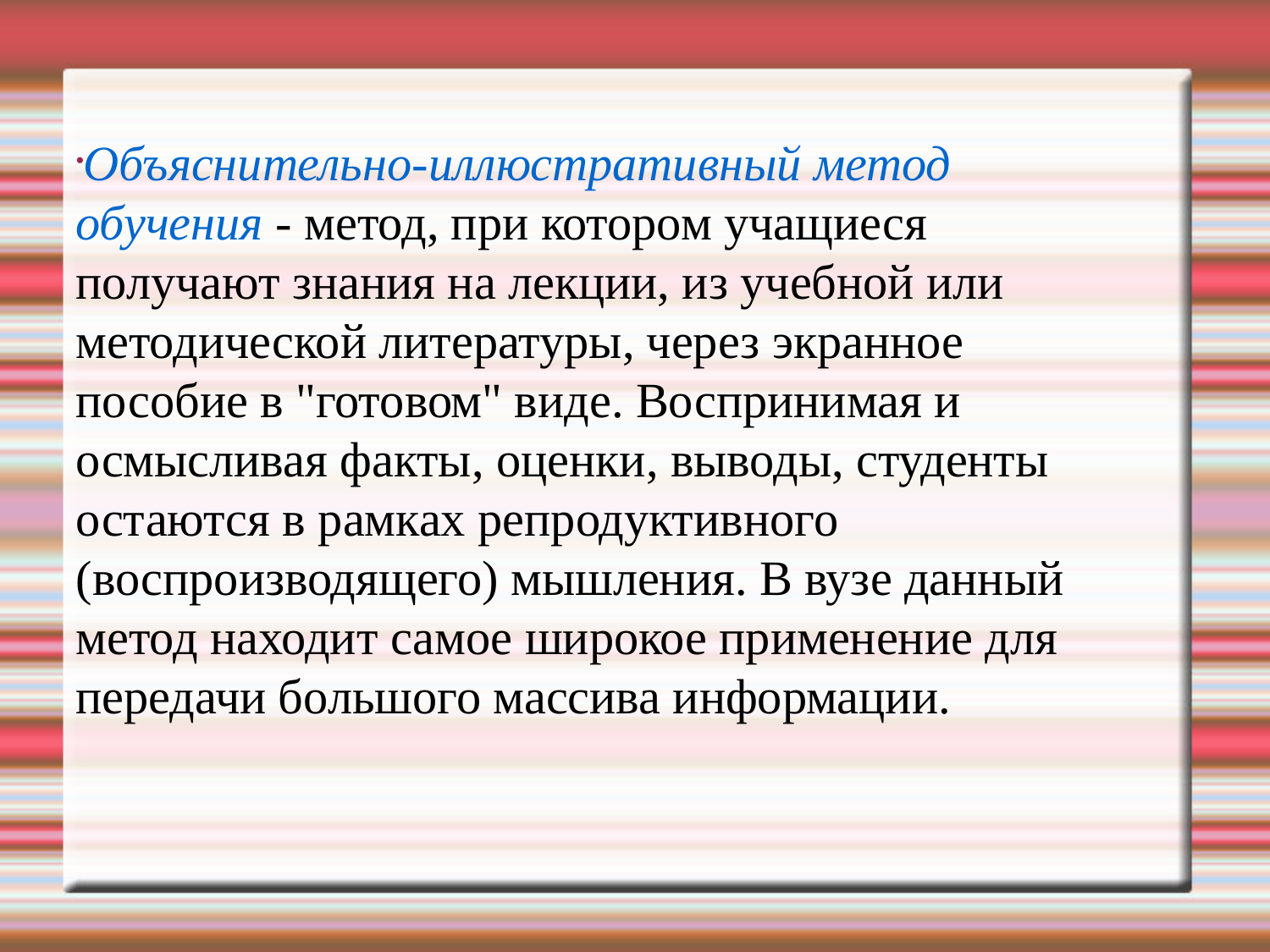

Объяснительно-иллюстративный метод обучения - метод, при котором учащиеся получают знания на лекции, из учебной или методической литературы, через экранное пособие в "готовом" виде. Воспринимая и осмысливая факты, оценки, выводы, студенты остаются в рамках репродуктивного (воспроизводящего) мышления. В вузе данный метод находит самое широкое применение для передачи большого массива информации.